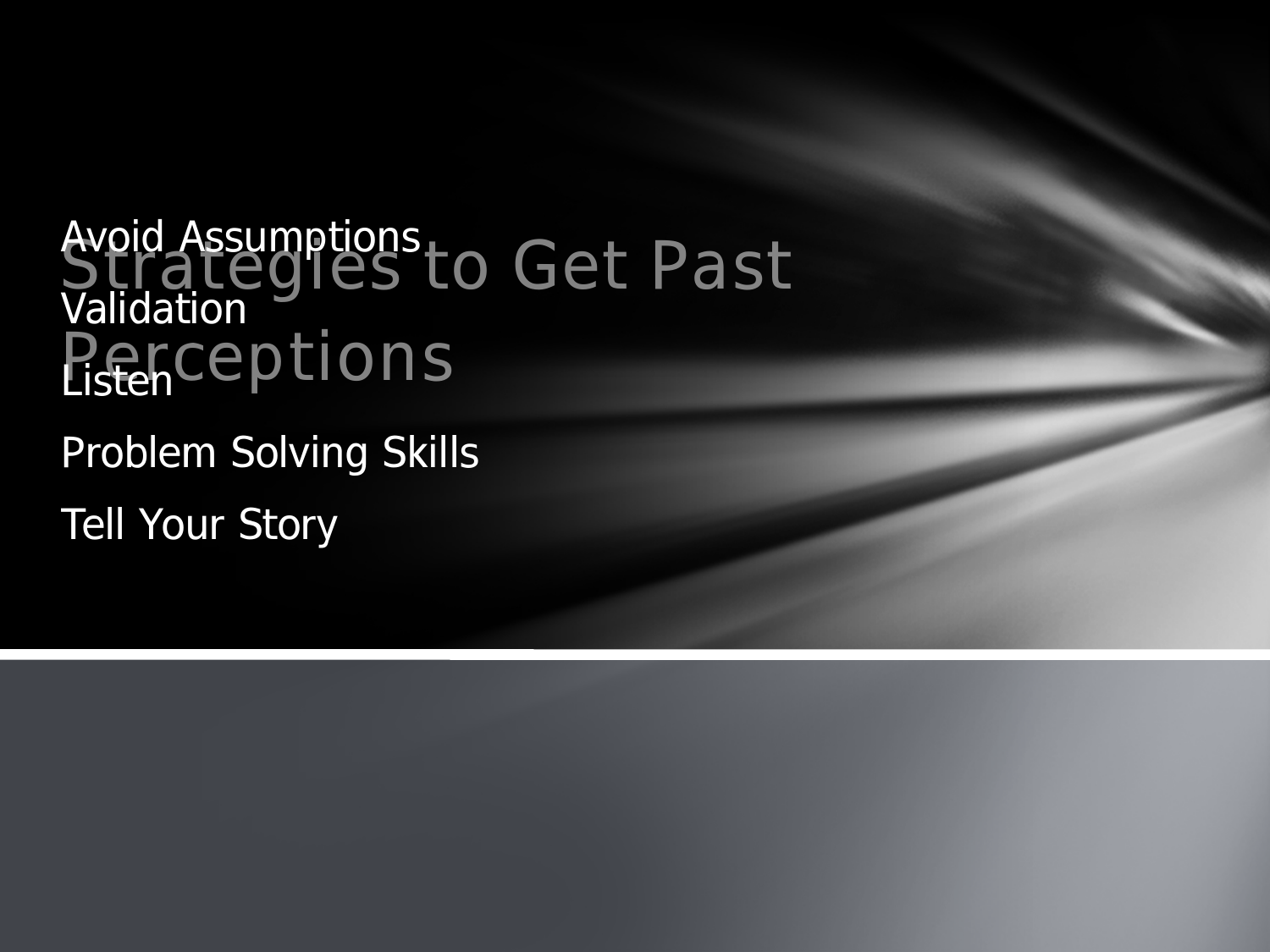

Strategies to Get Past Perceptions
Avoid Assumptions
Validation
Listen
Problem Solving Skills
Tell Your Story